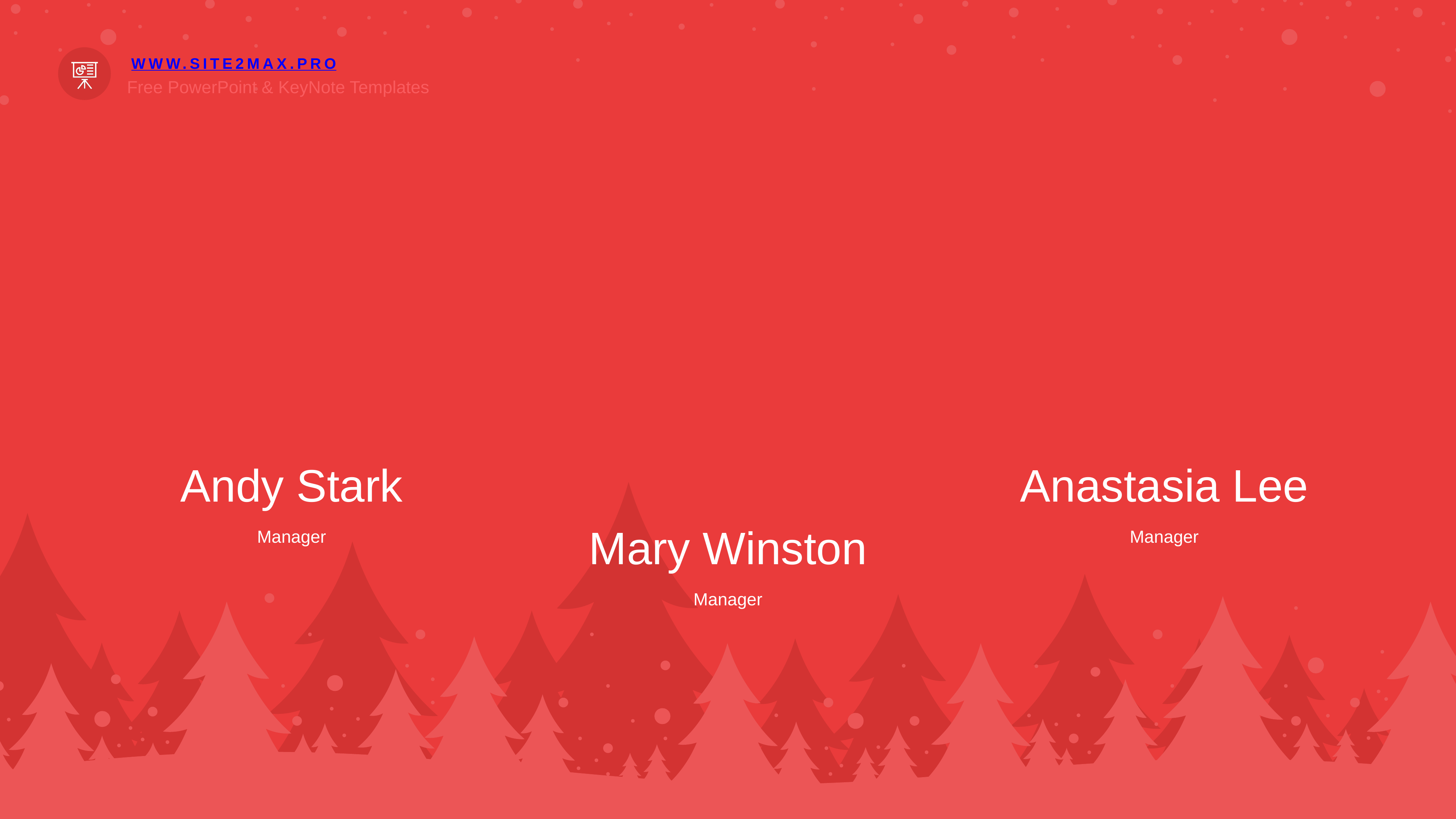

Andy Stark
Anastasia Lee
Mary Winston
Manager
Manager
Manager